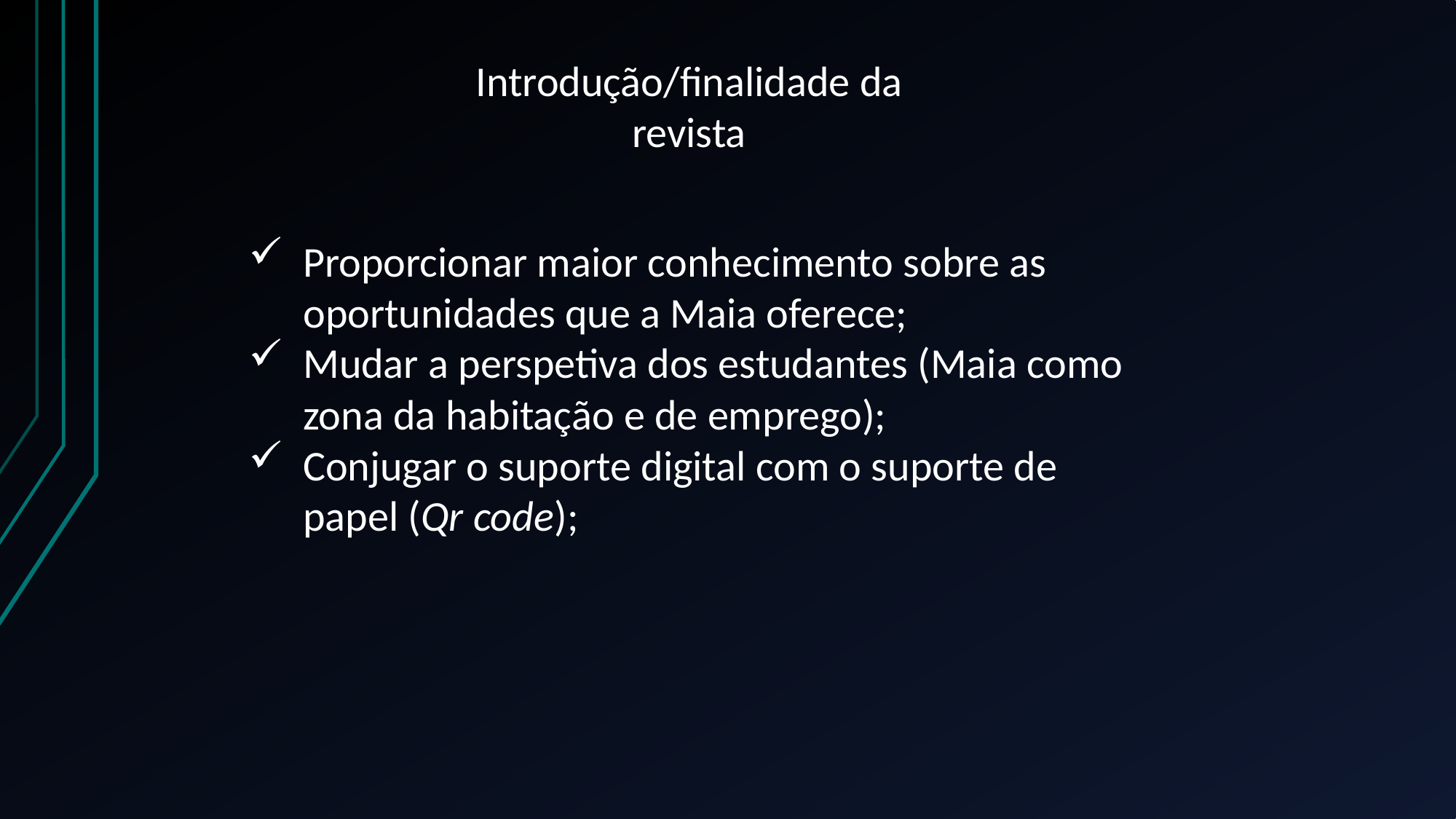

Introdução/finalidade da revista
Proporcionar maior conhecimento sobre as oportunidades que a Maia oferece;
Mudar a perspetiva dos estudantes (Maia como zona da habitação e de emprego);
Conjugar o suporte digital com o suporte de papel (Qr code);